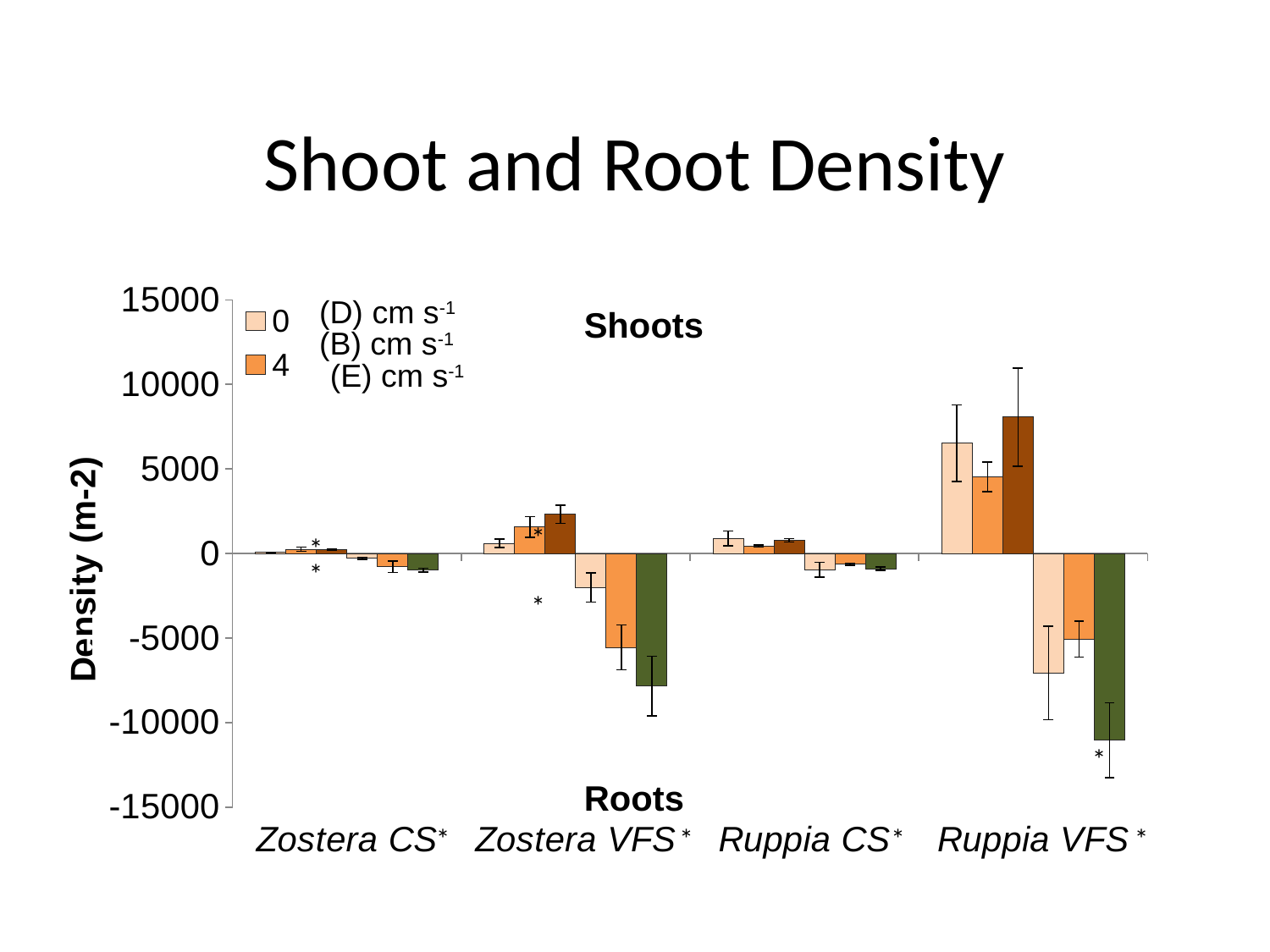

# Shoot and Root Density

### Chart

| Category | 0 | 4 | 24 | 0 | 4 | 24 |
|---|---|---|---|---|---|---|
| Zostera CS | 66.65999999999998 | 255.52999999999997 | 233.30999999999997 | -277.74999999999994 | -788.81 | -977.6800000000005 |
| Zostera VFS | 599.9399999999995 | 1577.62 | 2321.99 | -2010.91 | -5555.0 | -7843.660000000004 |
| Ruppia CS | 888.8000000000001 | 444.3999999999997 | 777.6999999999999 | -966.57 | -633.2700000000006 | -899.91 |
| Ruppia VFS | 6521.57 | 4532.88 | 8065.860000000002 | -7065.959999999999 | -5066.160000000004 | -11048.894999999919 |
(D) cm s-1
Shoots
(B) cm s-1
(E) cm s-1
*
*
*
*

*
Roots

*
*
*
*